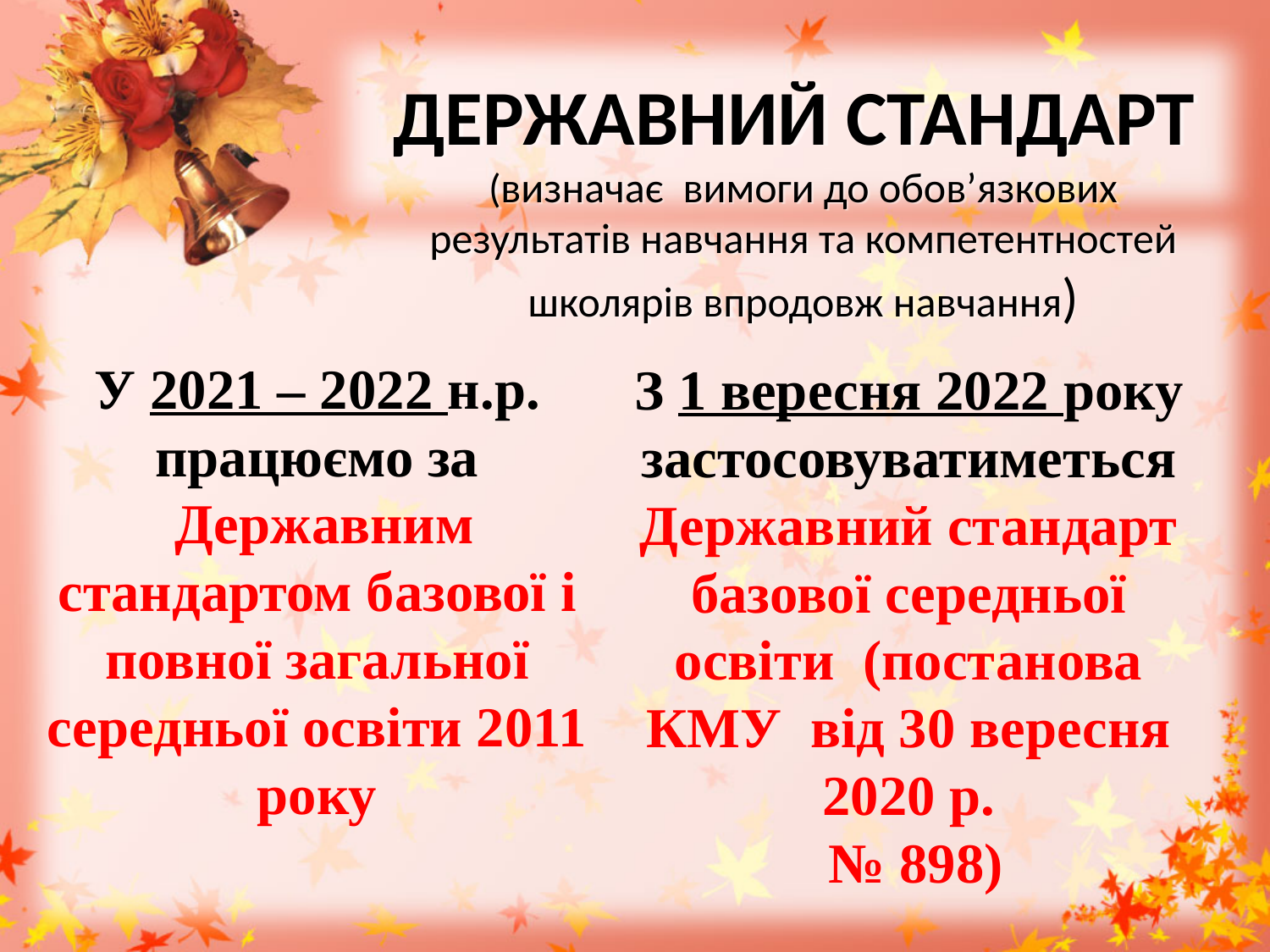

# ДЕРЖАВНИЙ СТАНДАРТ (визначає  вимоги до обов’язкових результатів навчання та компетентностей школярів впродовж навчання)
У 2021 – 2022 н.р. працюємо за
 Державним стандартом базової і повної загальної середньої освіти 2011 року
З 1 вересня 2022 року застосовуватиметься
Державний стандарт базової середньої освіти  (постанова КМУ  від 30 вересня 2020 р.
 № 898)